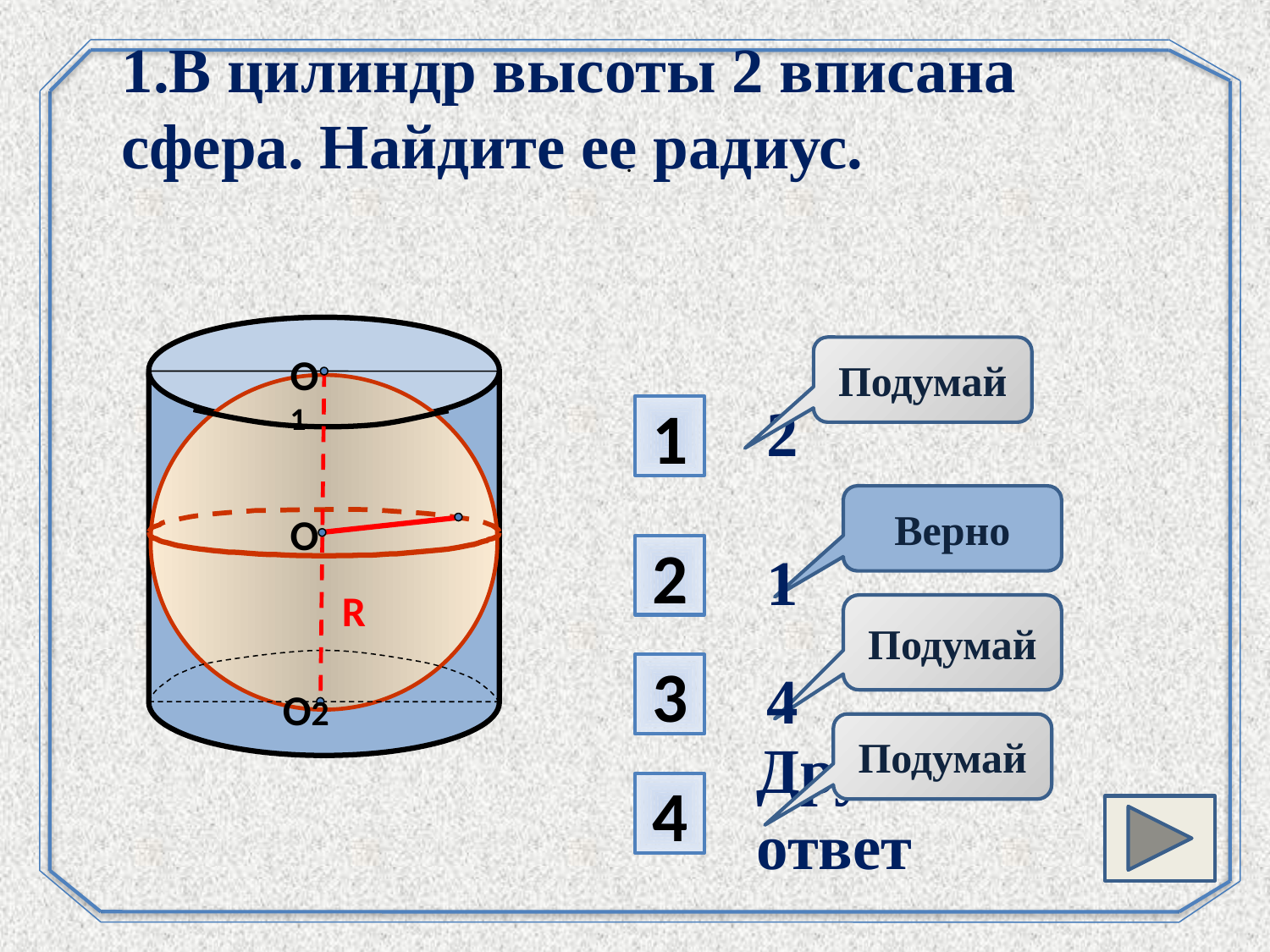

1.В цилиндр высоты 2 вписана сфера. Найдите ее радиус.

.

O1

O

R

O2

Подумай
2
1
Верно
2
1
Подумай
3
4
Подумай
Другой ответ
4